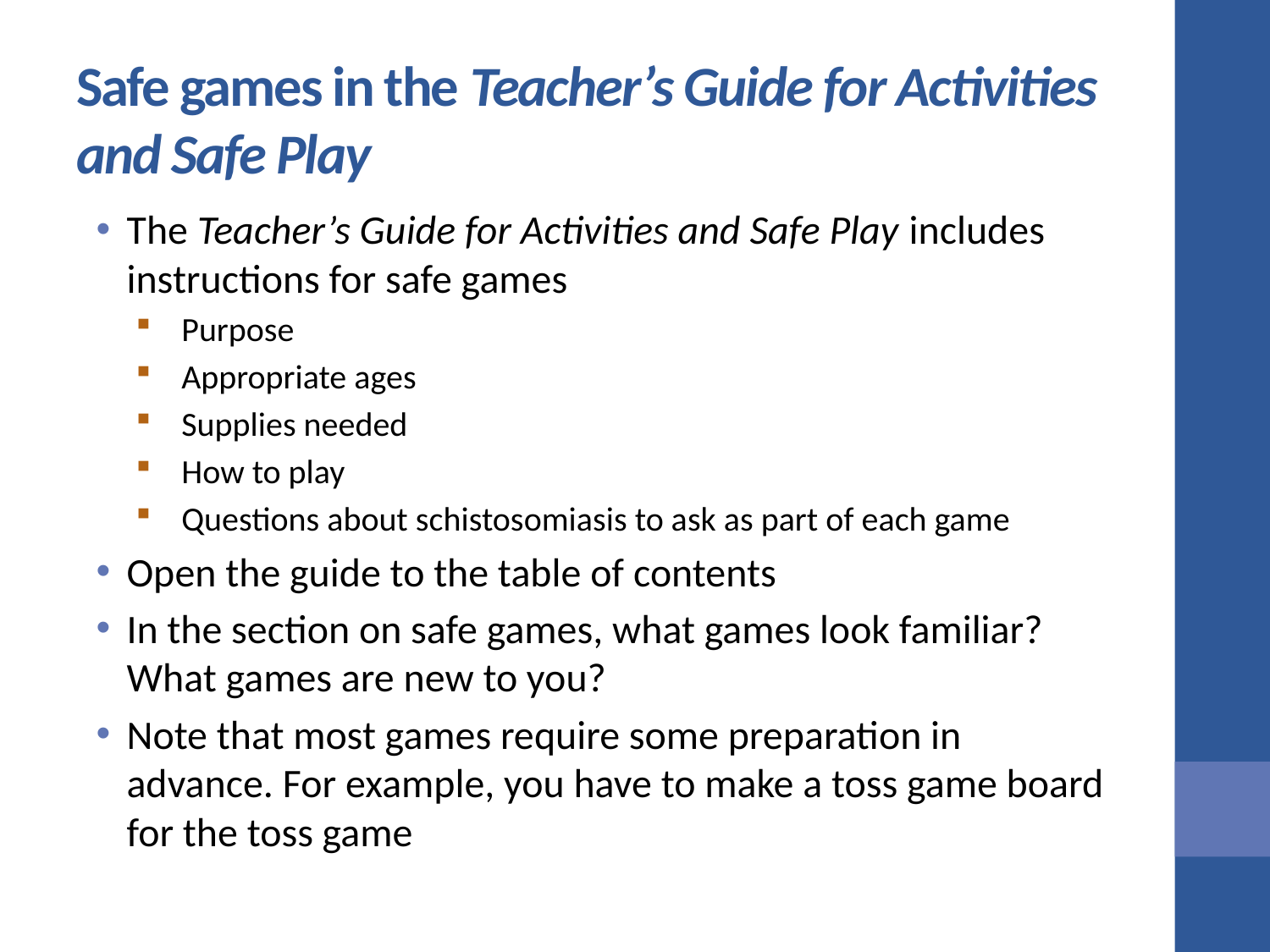

# Safe games in the Teacher’s Guide for Activities and Safe Play
The Teacher’s Guide for Activities and Safe Play includes instructions for safe games
Purpose
Appropriate ages
Supplies needed
How to play
Questions about schistosomiasis to ask as part of each game
Open the guide to the table of contents
In the section on safe games, what games look familiar? What games are new to you?
Note that most games require some preparation in advance. For example, you have to make a toss game board for the toss game